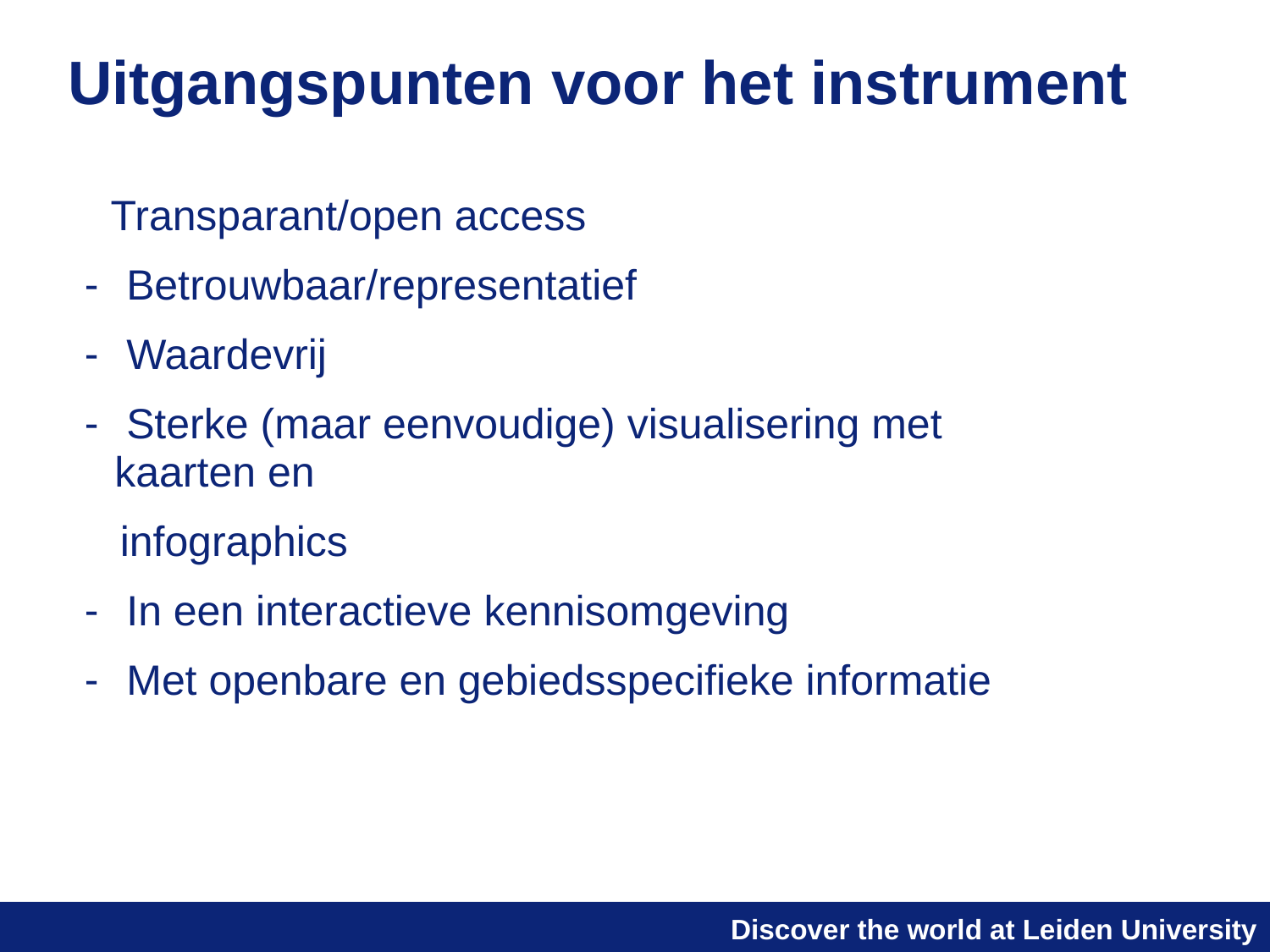

# Uitgangspunten voor het instrument
- Transparant/open access
 Betrouwbaar/representatief
 Waardevrij
 Sterke (maar eenvoudige) visualisering met kaarten en
   infographics
 In een interactieve kennisomgeving
 Met openbare en gebiedsspecifieke informatie